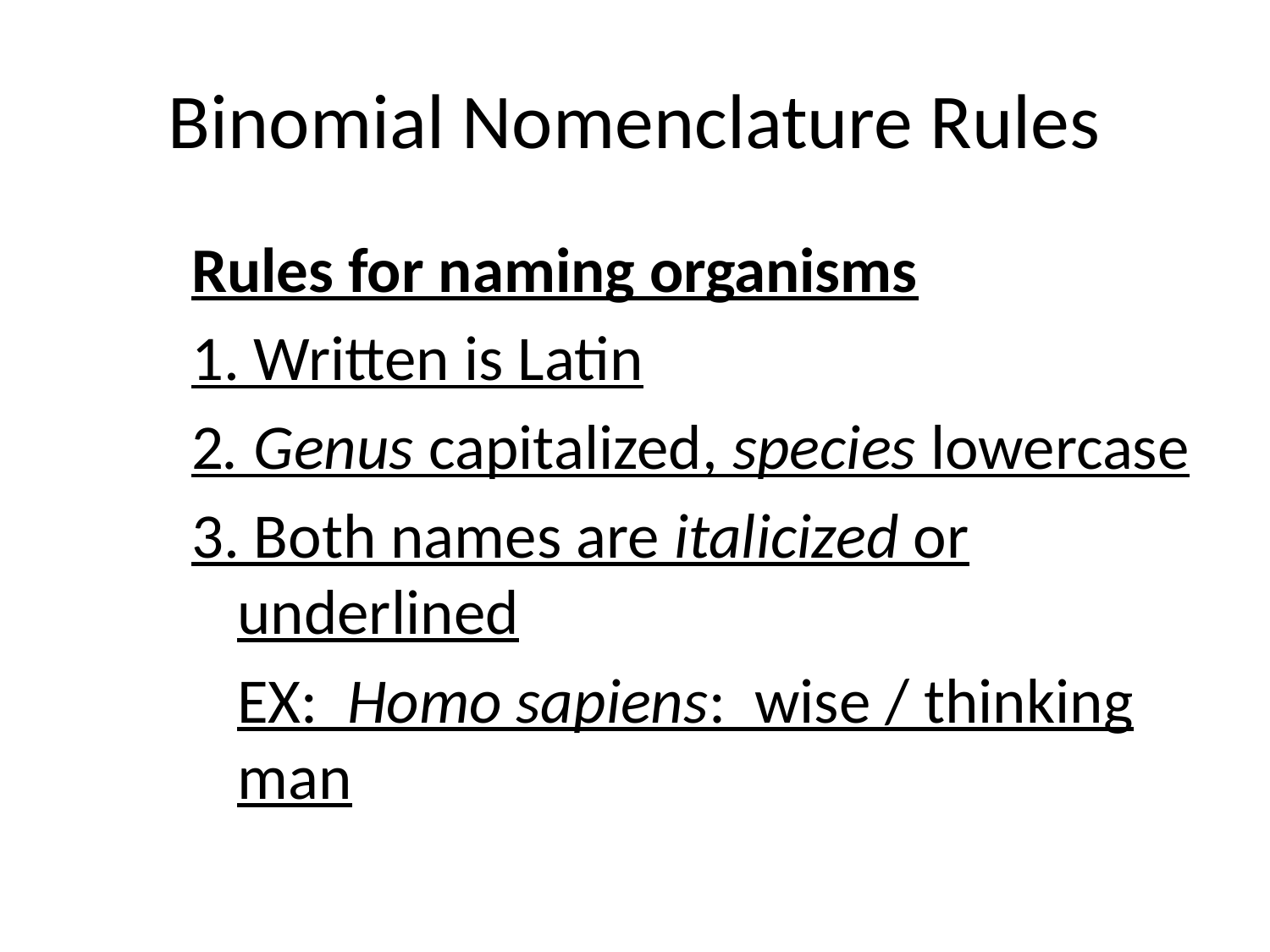

# Binomial Nomenclature Rules
Rules for naming organisms
1. Written is Latin
2. Genus capitalized, species lowercase
3. Both names are italicized or underlined
	EX:  Homo sapiens:  wise / thinking man